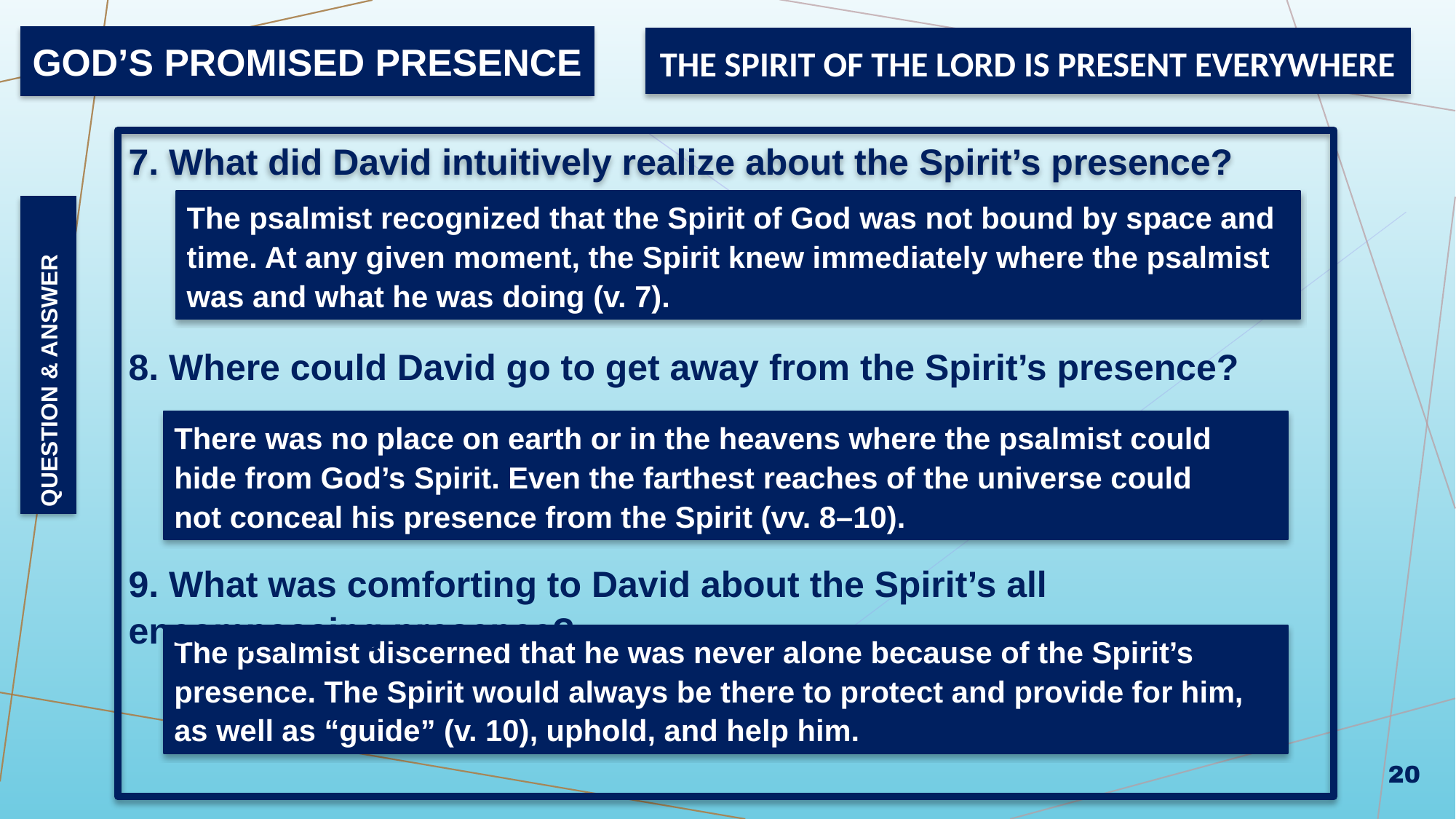

God’s Promised Presence
THE SPIRIT OF THE LORD IS PRESENT EVERYWHERE
7. What did David intuitively realize about the Spirit’s presence?

The psalmist recognized that the Spirit of God was not bound by space and time. At any given moment, the Spirit knew immediately where the psalmist was and what he was doing (v. 7).

QUESTION & ANSWER
8. Where could David go to get away from the Spirit’s presence?
There was no place on earth or in the heavens where the psalmist could hide from God’s Spirit. Even the farthest reaches of the universe could not conceal his presence from the Spirit (vv. 8–10).
9. What was comforting to David about the Spirit’s all encompassing presence?
The psalmist discerned that he was never alone because of the Spirit’s presence. The Spirit would always be there to protect and provide for him, as well as “guide” (v. 10), uphold, and help him.
20